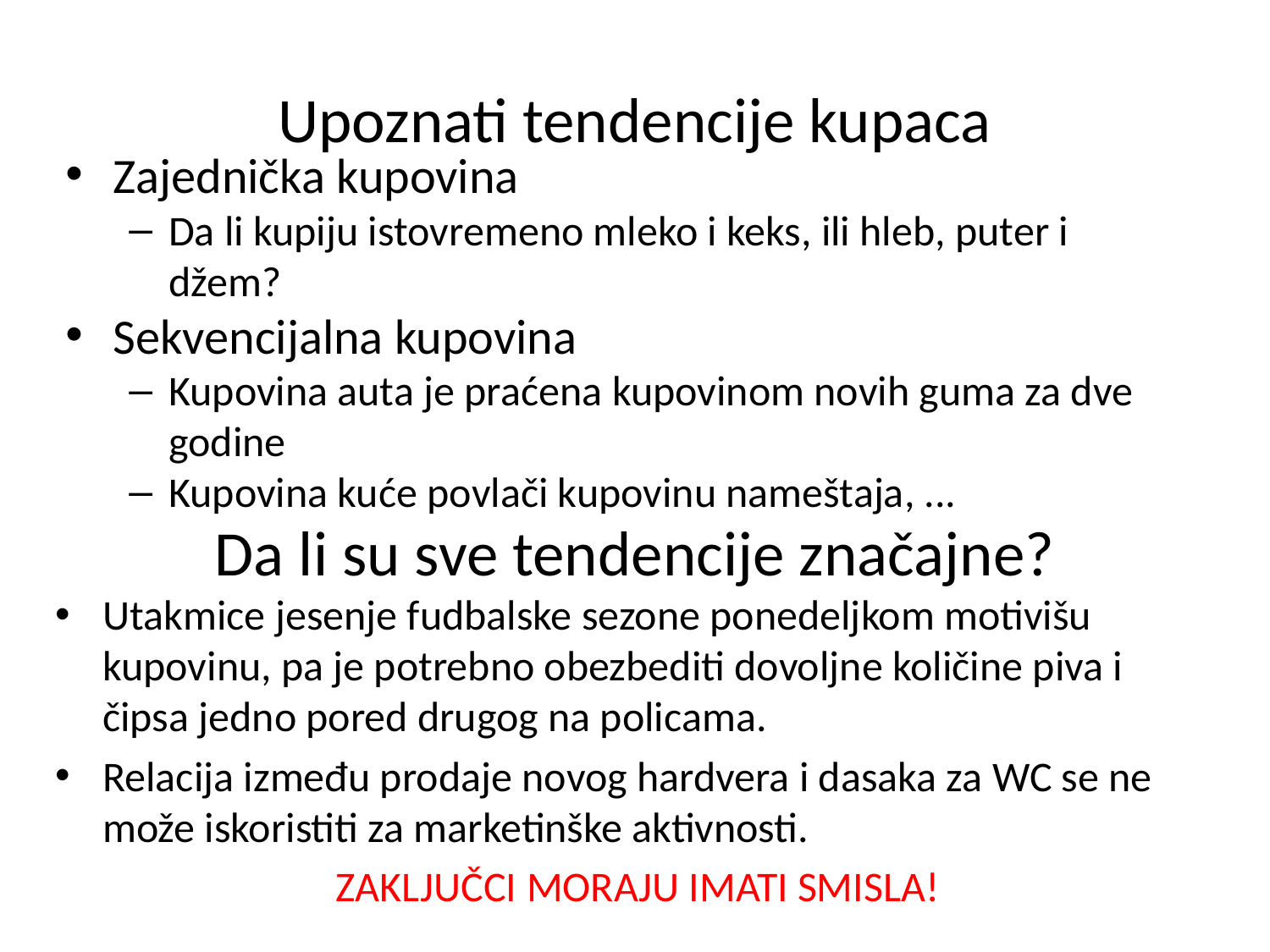

# Upoznati tendencije kupaca
Zajednička kupovina
Da li kupiju istovremeno mleko i keks, ili hleb, puter i džem?
Sekvencijalna kupovina
Kupovina auta je praćena kupovinom novih guma za dve godine
Kupovina kuće povlači kupovinu nameštaja, ...

Da li su sve tendencije značajne?
Utakmice jesenje fudbalske sezone ponedeljkom motivišu kupovinu, pa je potrebno obezbediti dovoljne količine piva i čipsa jedno pored drugog na policama.
Relacija između prodaje novog hardvera i dasaka za WC se ne može iskoristiti za marketinške aktivnosti.
	ZAKLJUČCI MORAJU IMATI SMISLA!